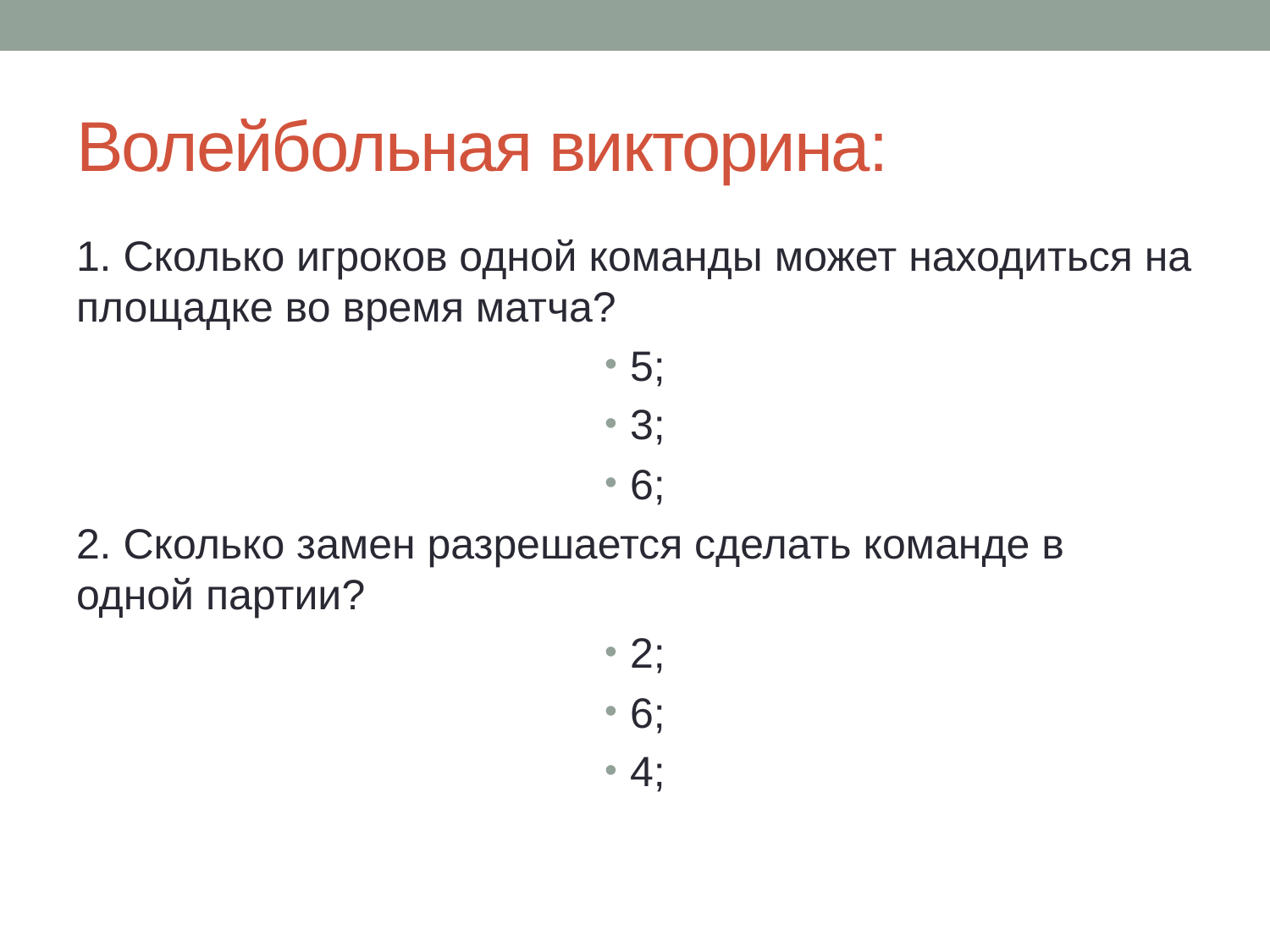

# Волейбольная викторина:
1. Сколько игроков одной команды может находиться на площадке во время матча?
5;
3;
6;
2. Сколько замен разрешается сделать команде в одной партии?
2;
6;
4;